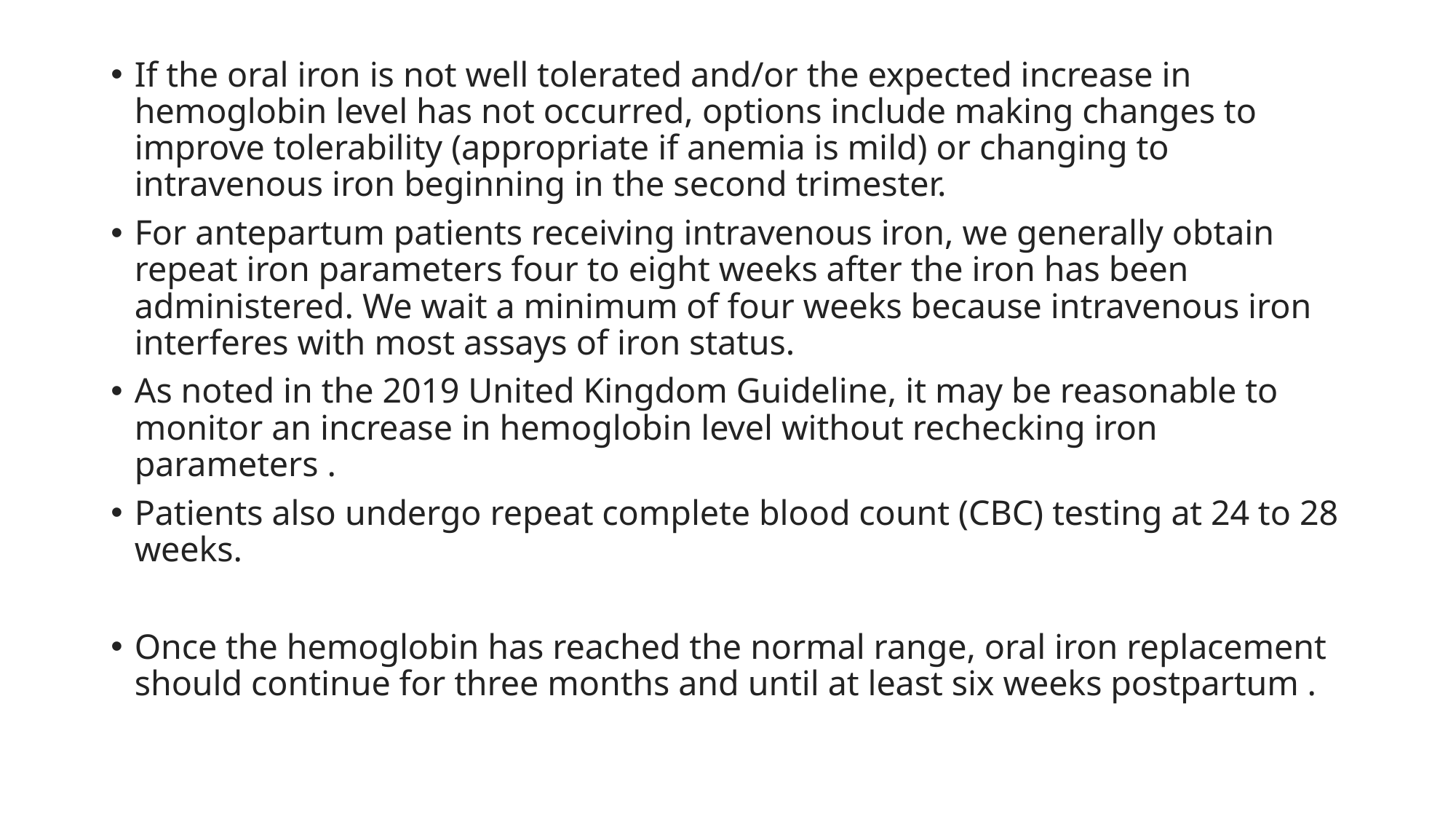

If the oral iron is not well tolerated and/or the expected increase in hemoglobin level has not occurred, options include making changes to improve tolerability (appropriate if anemia is mild) or changing to intravenous iron beginning in the second trimester.
For antepartum patients receiving intravenous iron, we generally obtain repeat iron parameters four to eight weeks after the iron has been administered. We wait a minimum of four weeks because intravenous iron interferes with most assays of iron status.
As noted in the 2019 United Kingdom Guideline, it may be reasonable to monitor an increase in hemoglobin level without rechecking iron parameters .
Patients also undergo repeat complete blood count (CBC) testing at 24 to 28 weeks.

Once the hemoglobin has reached the normal range, oral iron replacement should continue for three months and until at least six weeks postpartum .